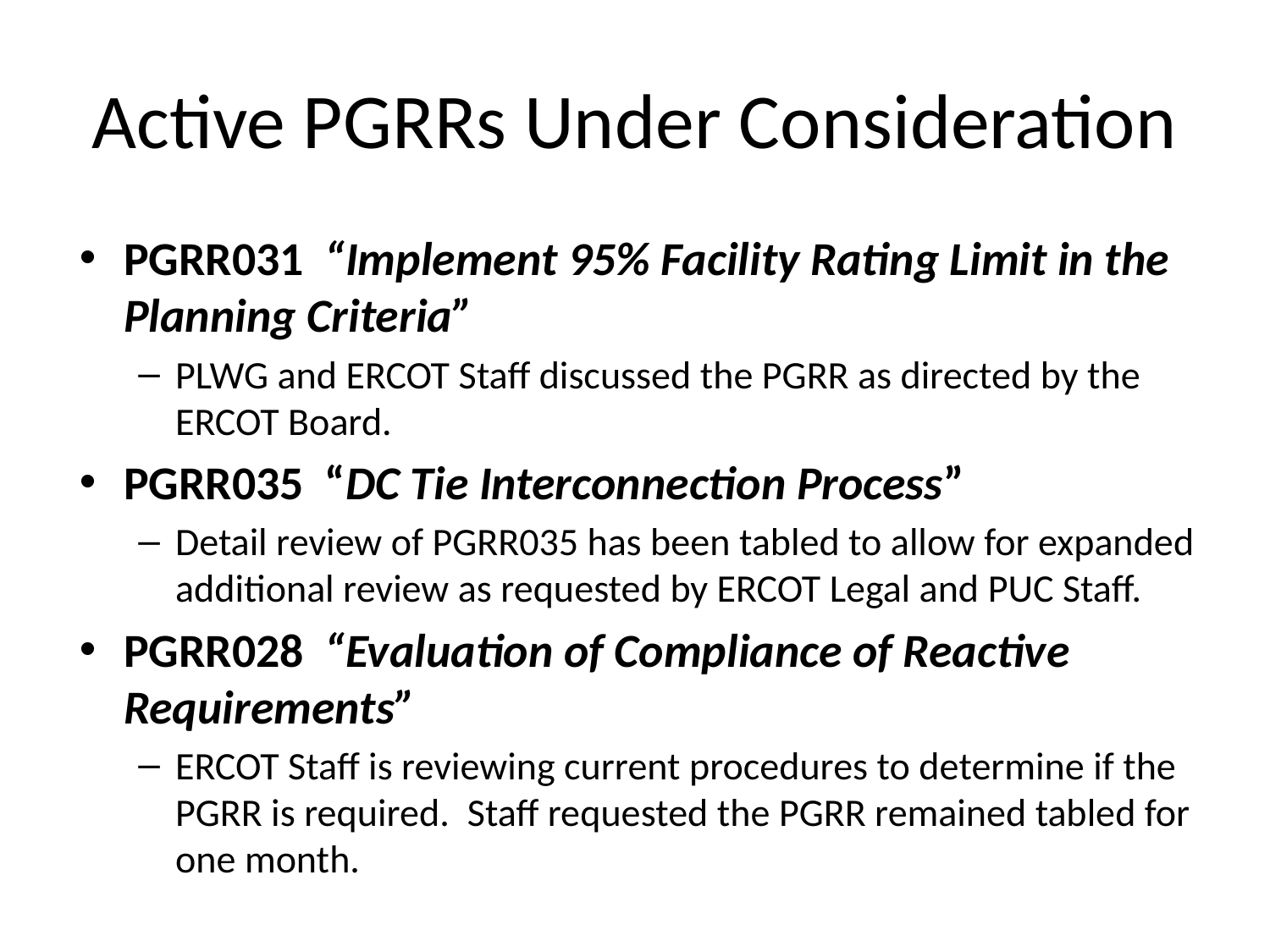

# Active PGRRs Under Consideration
PGRR031  “Implement 95% Facility Rating Limit in the Planning Criteria”
PLWG and ERCOT Staff discussed the PGRR as directed by the ERCOT Board.
PGRR035  “DC Tie Interconnection Process”
Detail review of PGRR035 has been tabled to allow for expanded additional review as requested by ERCOT Legal and PUC Staff.
PGRR028  “Evaluation of Compliance of Reactive Requirements”
ERCOT Staff is reviewing current procedures to determine if the PGRR is required.  Staff requested the PGRR remained tabled for one month.